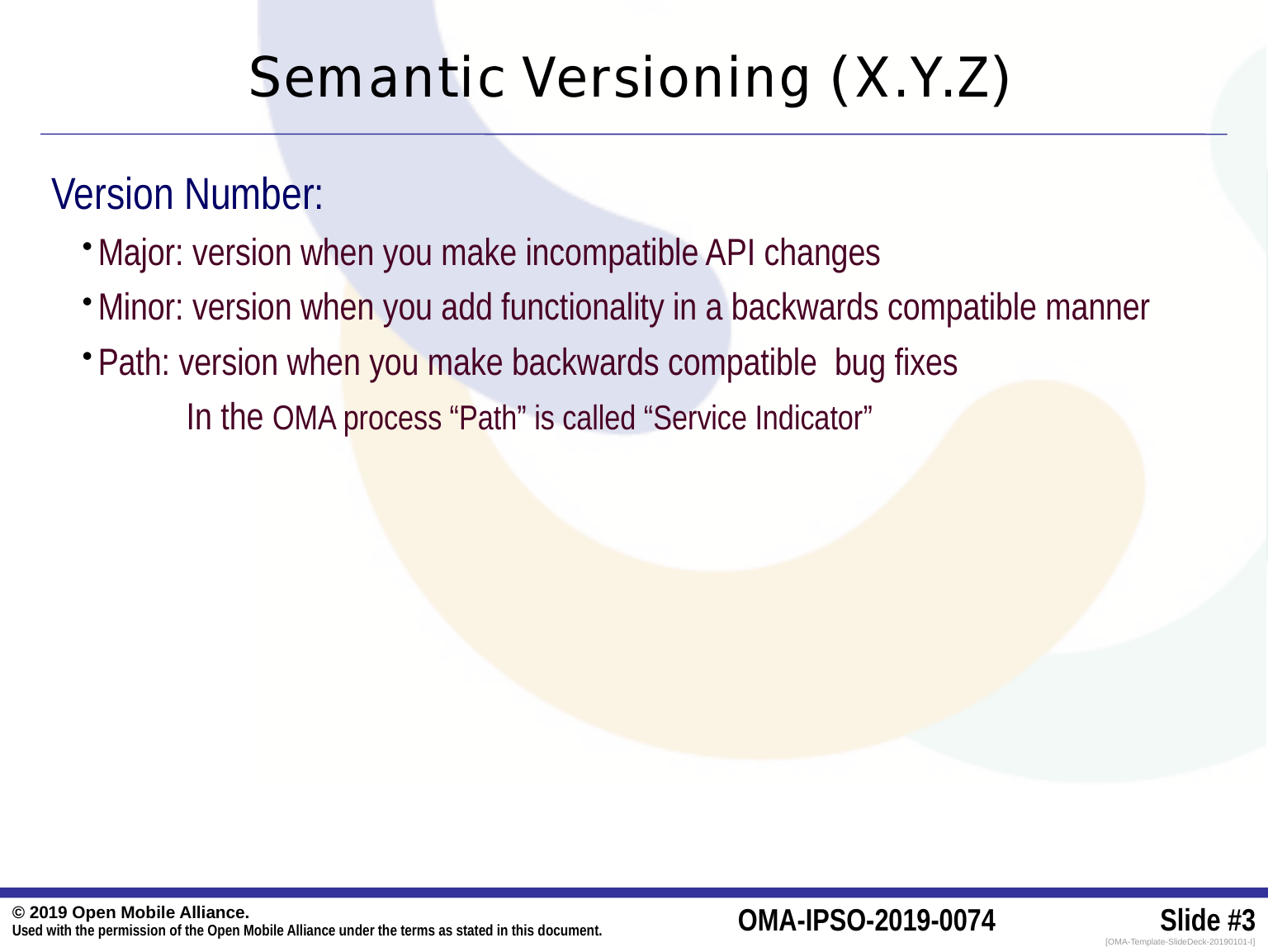

# Semantic Versioning (X.Y.Z)
Version Number:
Major: version when you make incompatible API changes
Minor: version when you add functionality in a backwards compatible manner
Path: version when you make backwards compatible  bug fixes
            In the OMA process “Path” is called “Service Indicator”